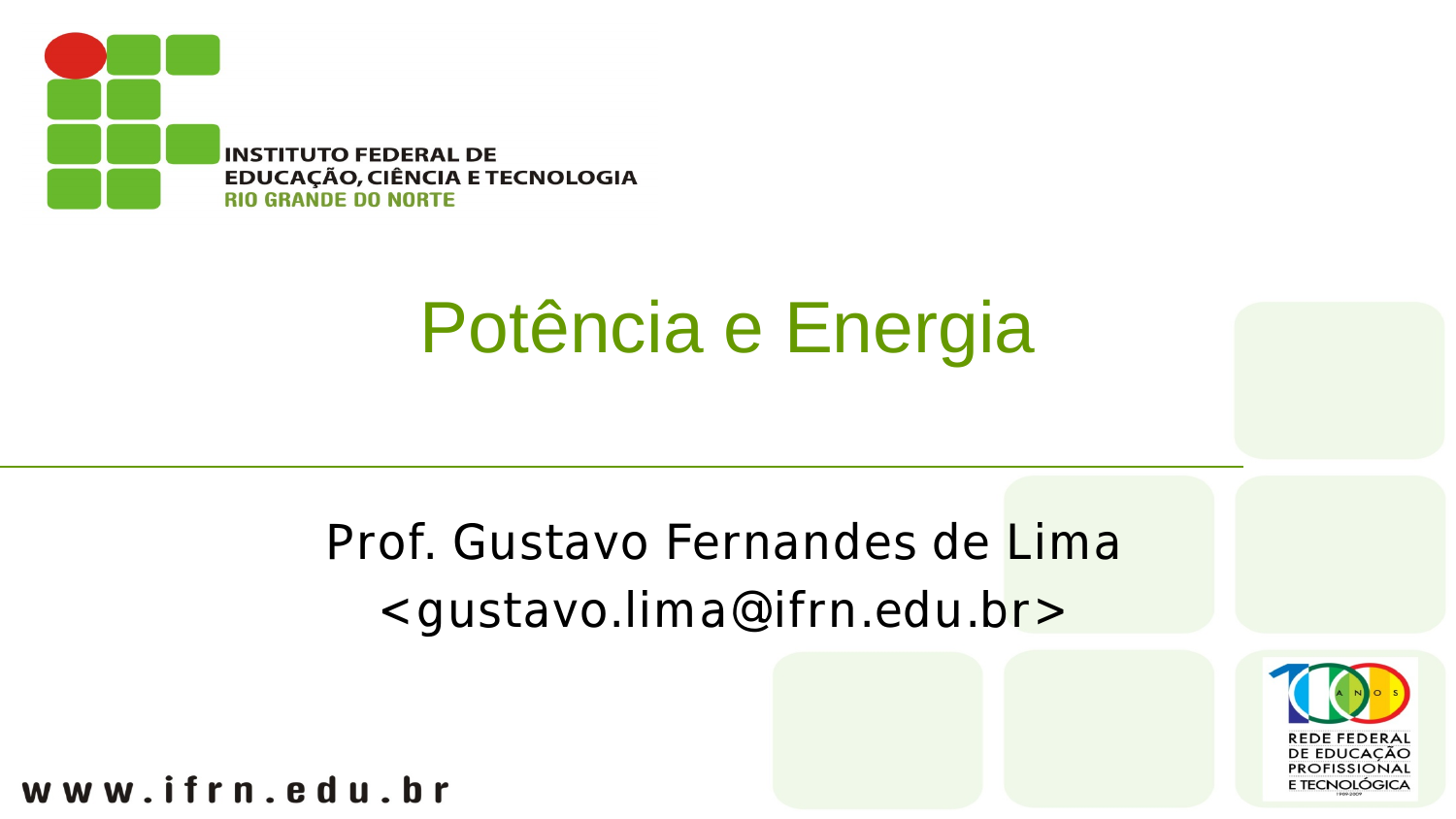

# Potência e Energia
Prof. Gustavo Fernandes de Lima
<gustavo.lima@ifrn.edu.br>